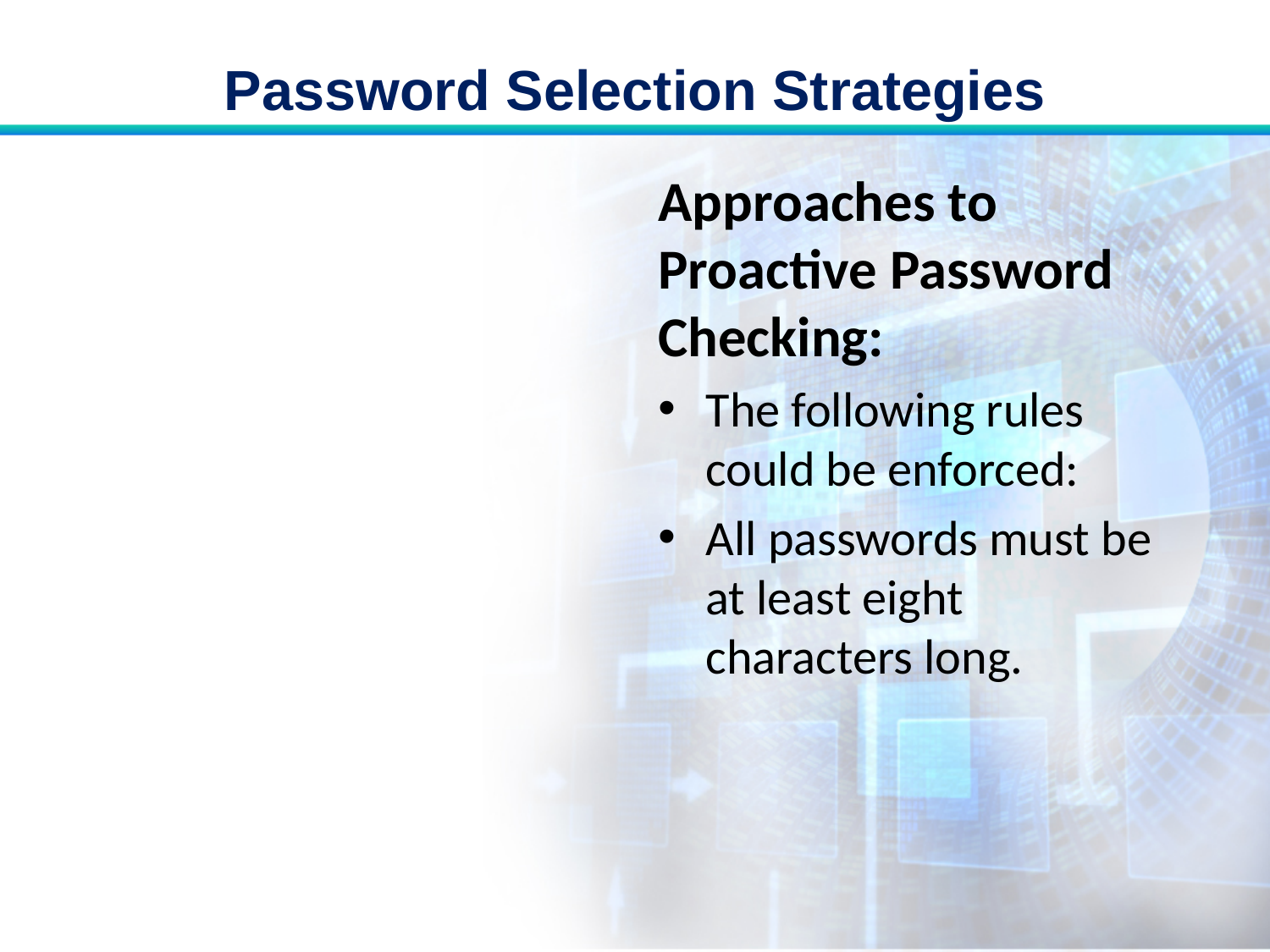

# Password Selection Strategies
Approaches to Proactive Password Checking:
The following rules could be enforced:
All passwords must be at least eight characters long.